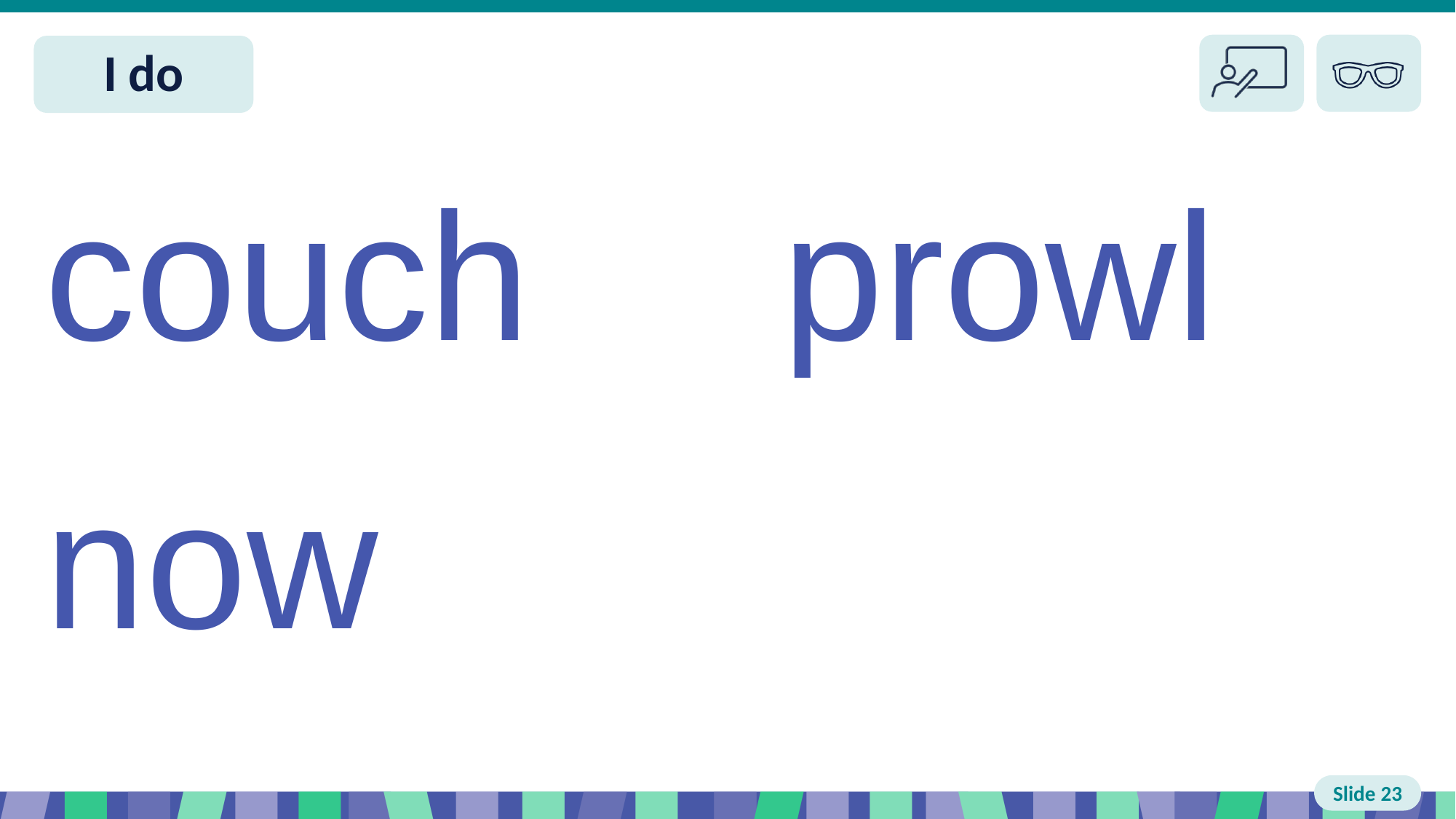

Slide 23 I do
couch     prowl
now